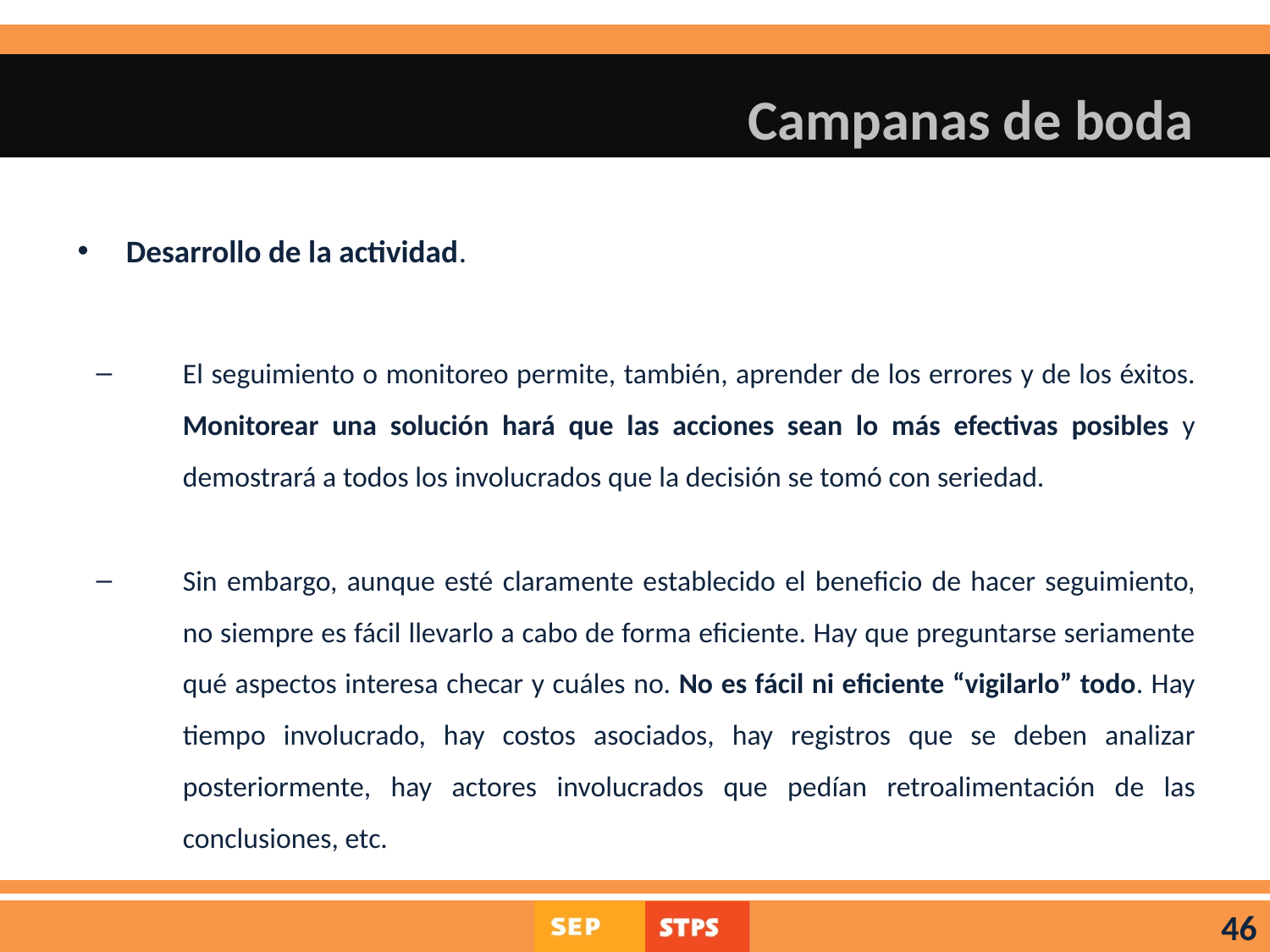

# Campanas de boda
Desarrollo de la actividad.

El seguimiento o monitoreo permite, también, aprender de los errores y de los éxitos. Monitorear una solución hará que las acciones sean lo más efectivas posibles y demostrará a todos los involucrados que la decisión se tomó con seriedad.

Sin embargo, aunque esté claramente establecido el beneficio de hacer seguimiento, no siempre es fácil llevarlo a cabo de forma eficiente. Hay que preguntarse seriamente qué aspectos interesa checar y cuáles no. No es fácil ni eficiente “vigilarlo” todo. Hay tiempo involucrado, hay costos asociados, hay registros que se deben analizar posteriormente, hay actores involucrados que pedían retroalimentación de las conclusiones, etc.
46